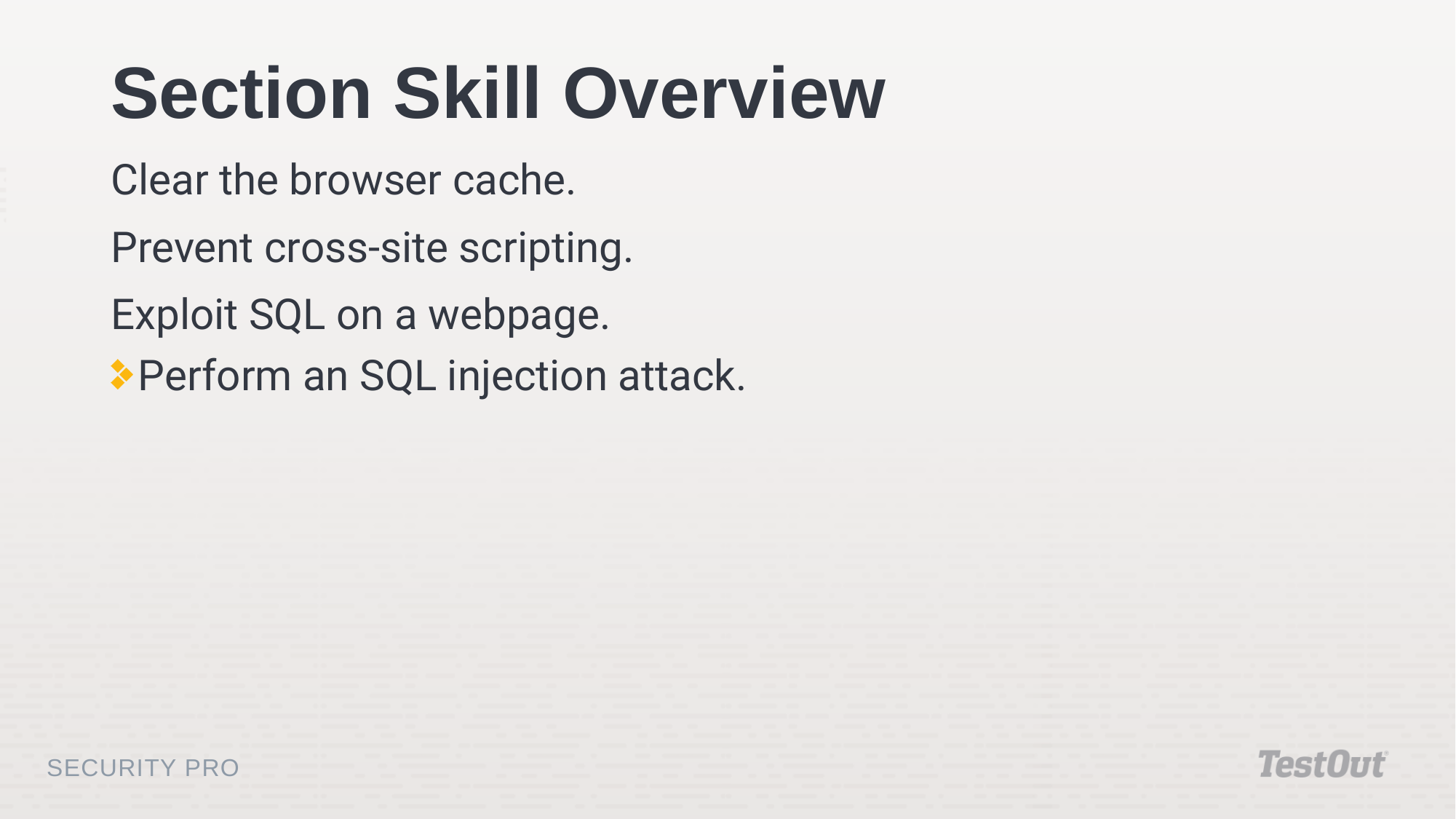

# Section Skill Overview
Clear the browser cache.
Prevent cross-site scripting.
Exploit SQL on a webpage.
Perform an SQL injection attack.
Security Pro